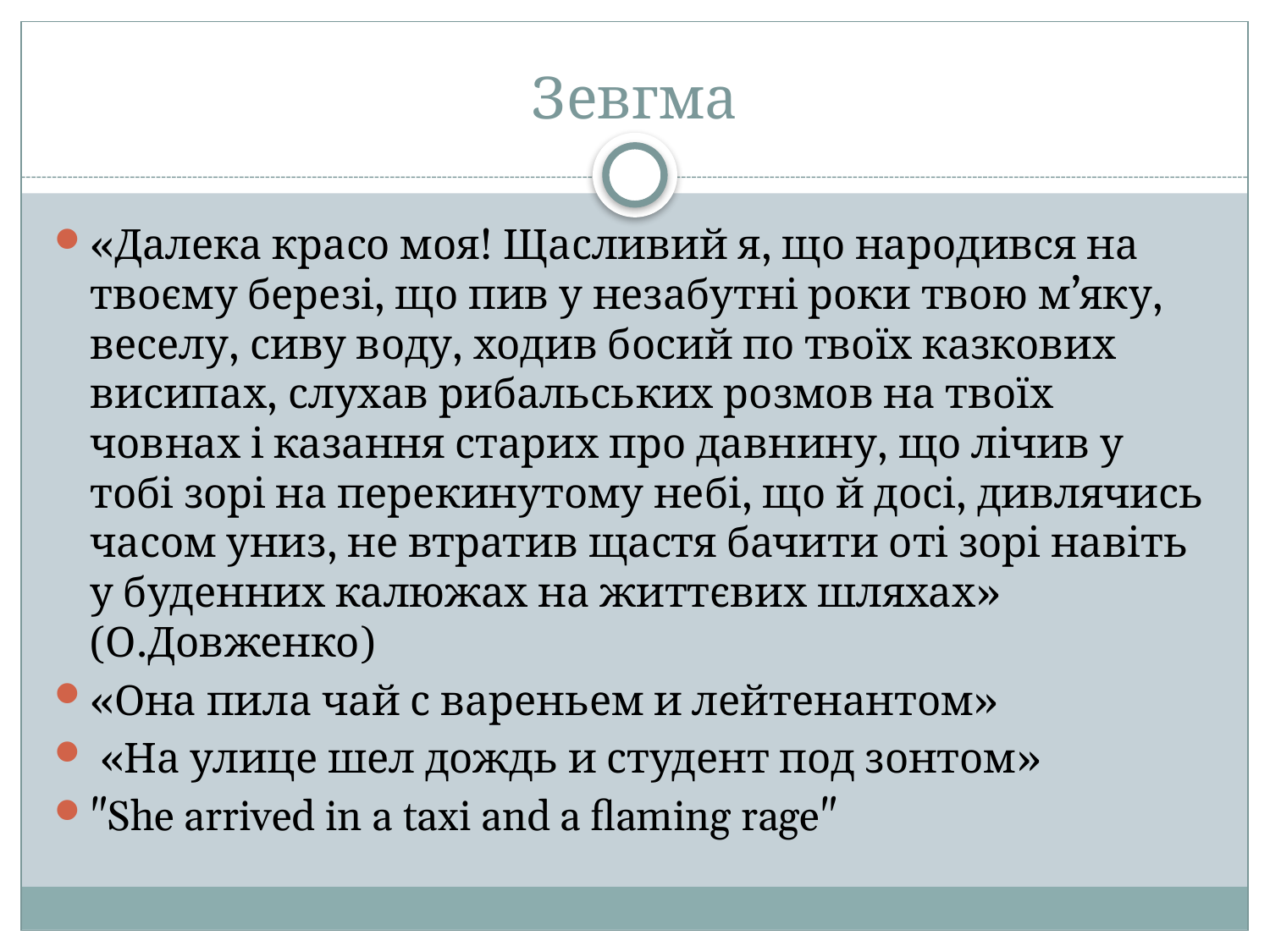

# Зевгма
«Далека красо моя! Щасливий я, що народився на твоєму березі, що пив у незабутні роки твою м’яку, веселу, сиву воду, ходив босий по твоїх казкових висипах, слухав рибальських розмов на твоїх човнах і казання старих про давнину, що лічив у тобі зорі на перекинутому небі, що й досі, дивлячись часом униз, не втратив щастя бачити оті зорі навіть у буденних калюжах на життєвих шляхах» (О.Довженко)
«Она пила чай с вареньем и лейтенантом»
 «На улице шел дождь и студент под зонтом»
"She arrived in a taxi and a flaming rage"